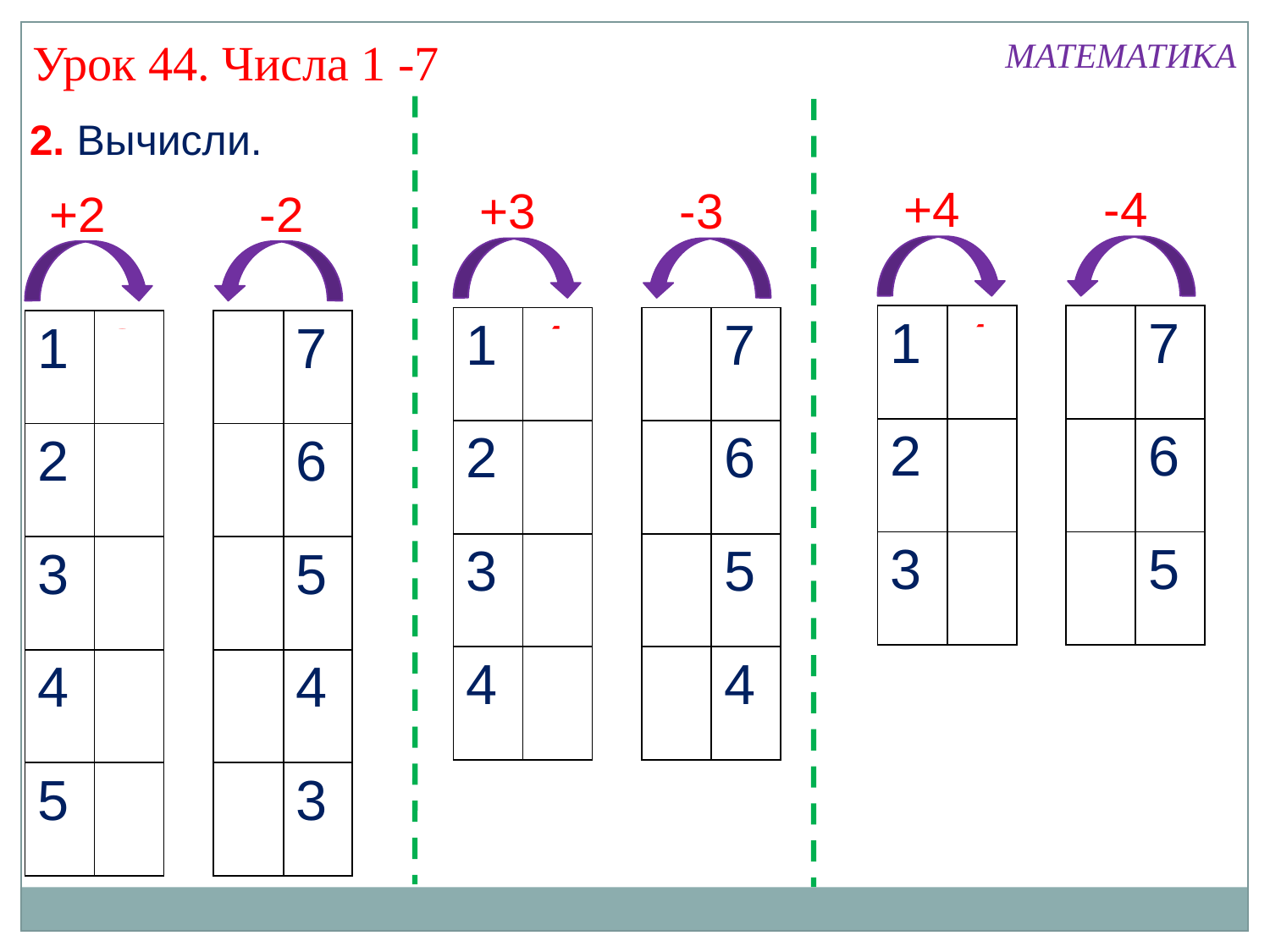

Урок 44. Числа 1 -7
МАТЕМАТИКА
2. Вычисли.
+4
-4
+3
-3
+2
-2

| 1 | 4 |
| --- | --- |
| 2 | 5 |
| 3 | 6 |
| 4 | 7 |
| --- | --- |
| 3 | 6 |
| 2 | 5 |
| 1 | 4 |
| --- | --- |
| 2 | 5 |
| 3 | 6 |
| 4 | 7 |
| 4 | 7 |
| --- | --- |
| 3 | 6 |
| 2 | 5 |
| 1 | 4 |
| 1 | 3 |
| --- | --- |
| 2 | 4 |
| 3 | 5 |
| 4 | 6 |
| 5 | 7 |
| 5 | 7 |
| --- | --- |
| 4 | 6 |
| 3 | 5 |
| 2 | 4 |
| 1 | 3 |